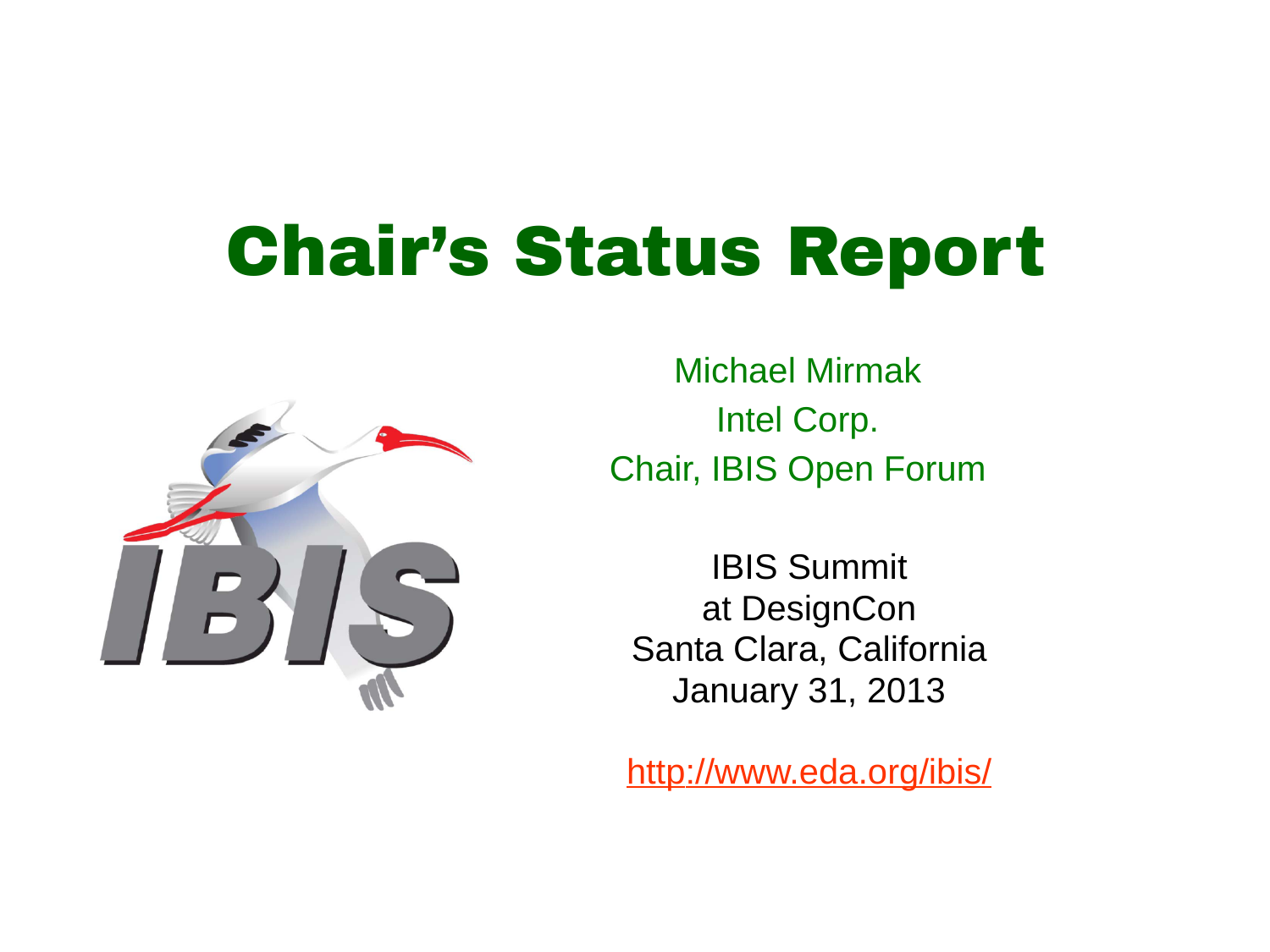

# Chair’s Status Report
Michael Mirmak
Intel Corp.
Chair, IBIS Open Forum

IBIS Summit
at DesignCon
Santa Clara, California
January 31, 2013

http://www.eda.org/ibis/